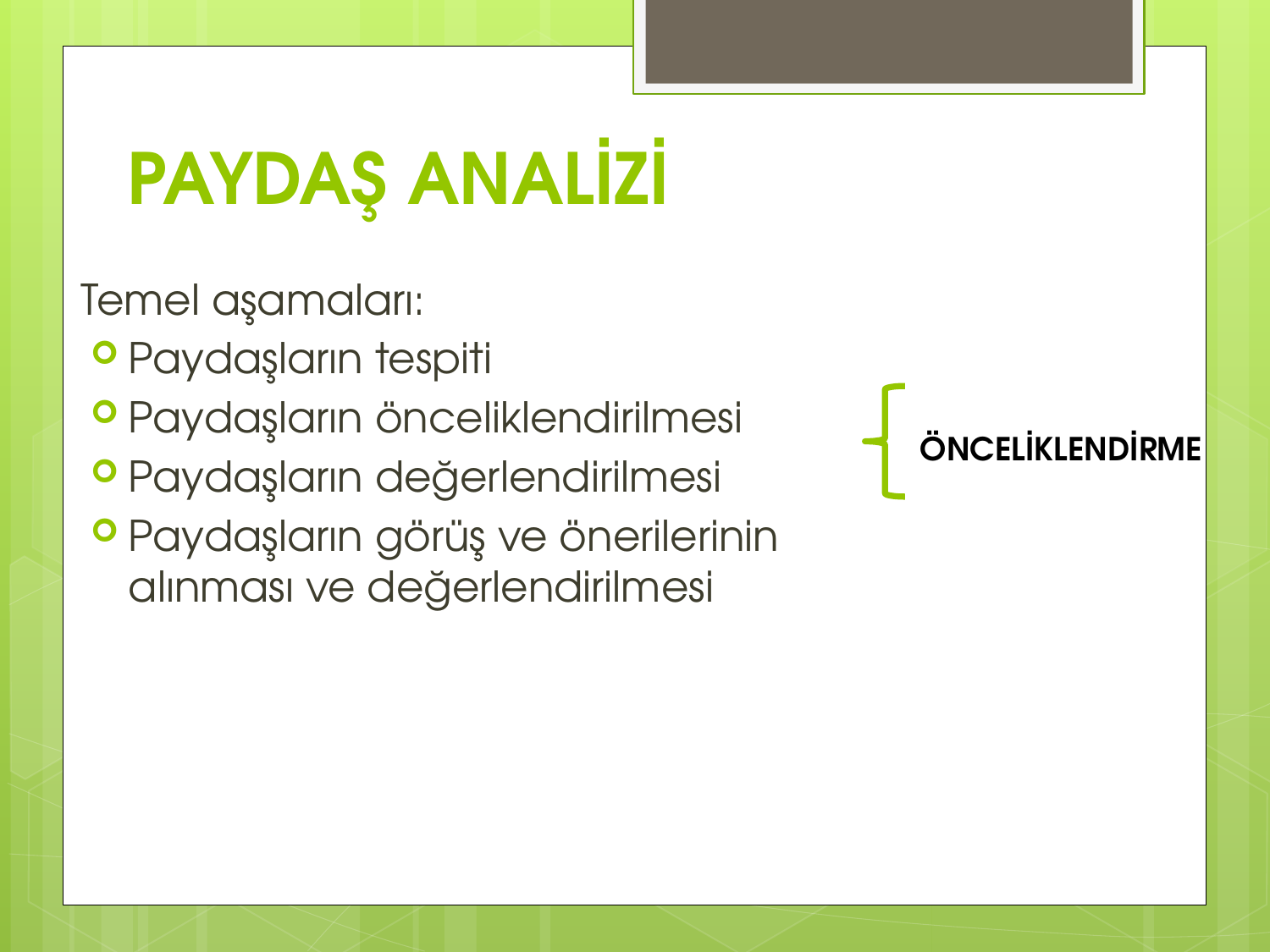

# PAYDAŞ ANALİZİ
Temel aşamaları:
Paydaşların tespiti
Paydaşların önceliklendirilmesi
Paydaşların değerlendirilmesi
Paydaşların görüş ve önerilerinin alınması ve değerlendirilmesi

ÖNCELİKLENDİRME